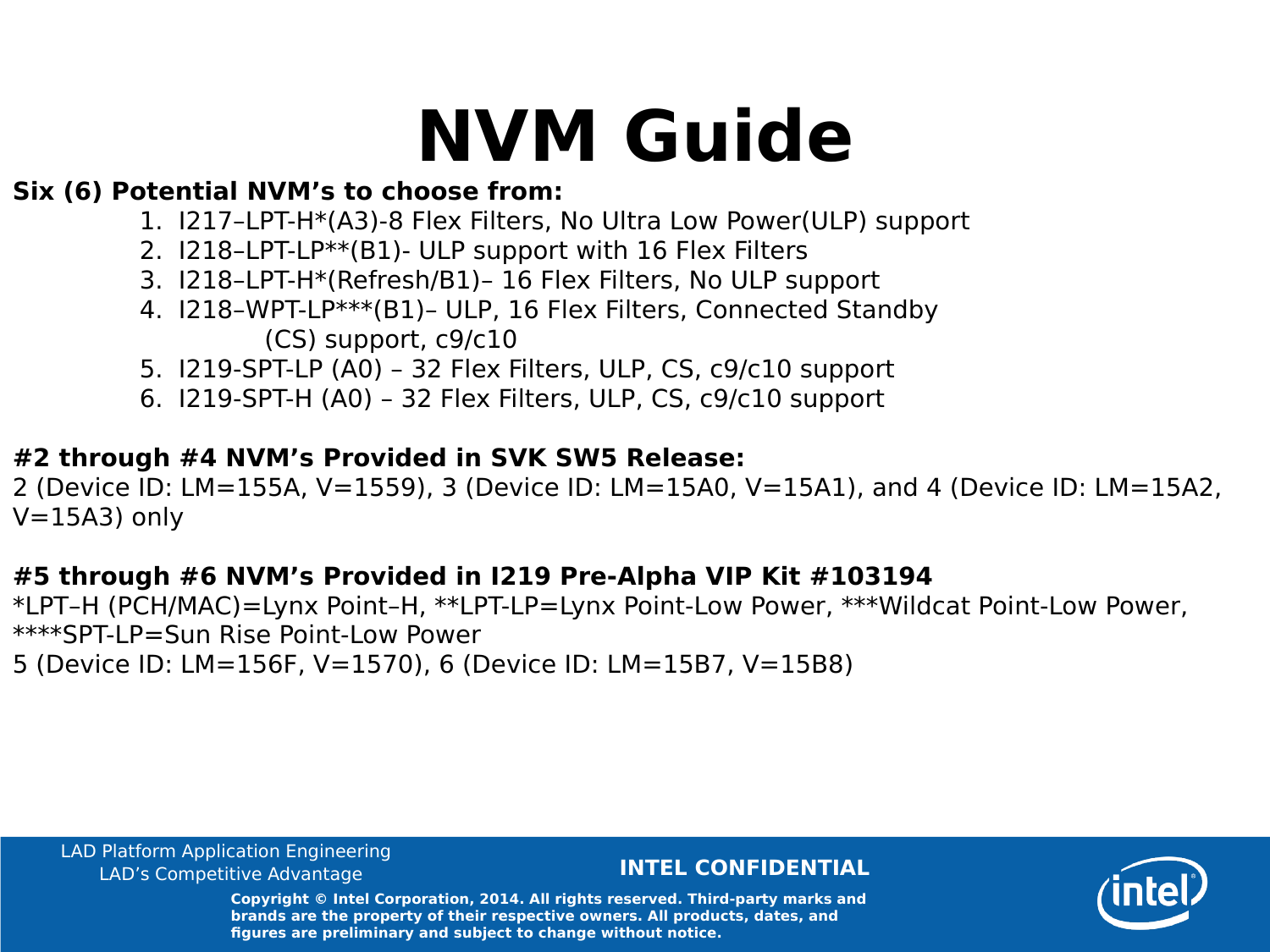

NVM Guide
Six (6) Potential NVM’s to choose from:
	1.  I217–LPT-H*(A3)-8 Flex Filters, No Ultra Low Power(ULP) support
	2.  I218–LPT-LP**(B1)- ULP support with 16 Flex Filters
	3.  I218–LPT-H*(Refresh/B1)– 16 Flex Filters, No ULP support
	4.  I218–WPT-LP***(B1)– ULP, 16 Flex Filters, Connected Standby 			                (CS) support, c9/c10
	5.  I219-SPT-LP (A0) – 32 Flex Filters, ULP, CS, c9/c10 support
	6.  I219-SPT-H (A0) – 32 Flex Filters, ULP, CS, c9/c10 support

#2 through #4 NVM’s Provided in SVK SW5 Release:
2 (Device ID: LM=155A, V=1559), 3 (Device ID: LM=15A0, V=15A1), and 4 (Device ID: LM=15A2, V=15A3) only

#5 through #6 NVM’s Provided in I219 Pre-Alpha VIP Kit #103194
*LPT–H (PCH/MAC)=Lynx Point–H, **LPT-LP=Lynx Point-Low Power, ***Wildcat Point-Low Power, ****SPT-LP=Sun Rise Point-Low Power
5 (Device ID: LM=156F, V=1570), 6 (Device ID: LM=15B7, V=15B8)
Copyright © Intel Corporation, 2014. All rights reserved. Third-party marks and brands are the property of their respective owners. All products, dates, and figures are preliminary and subject to change without notice.